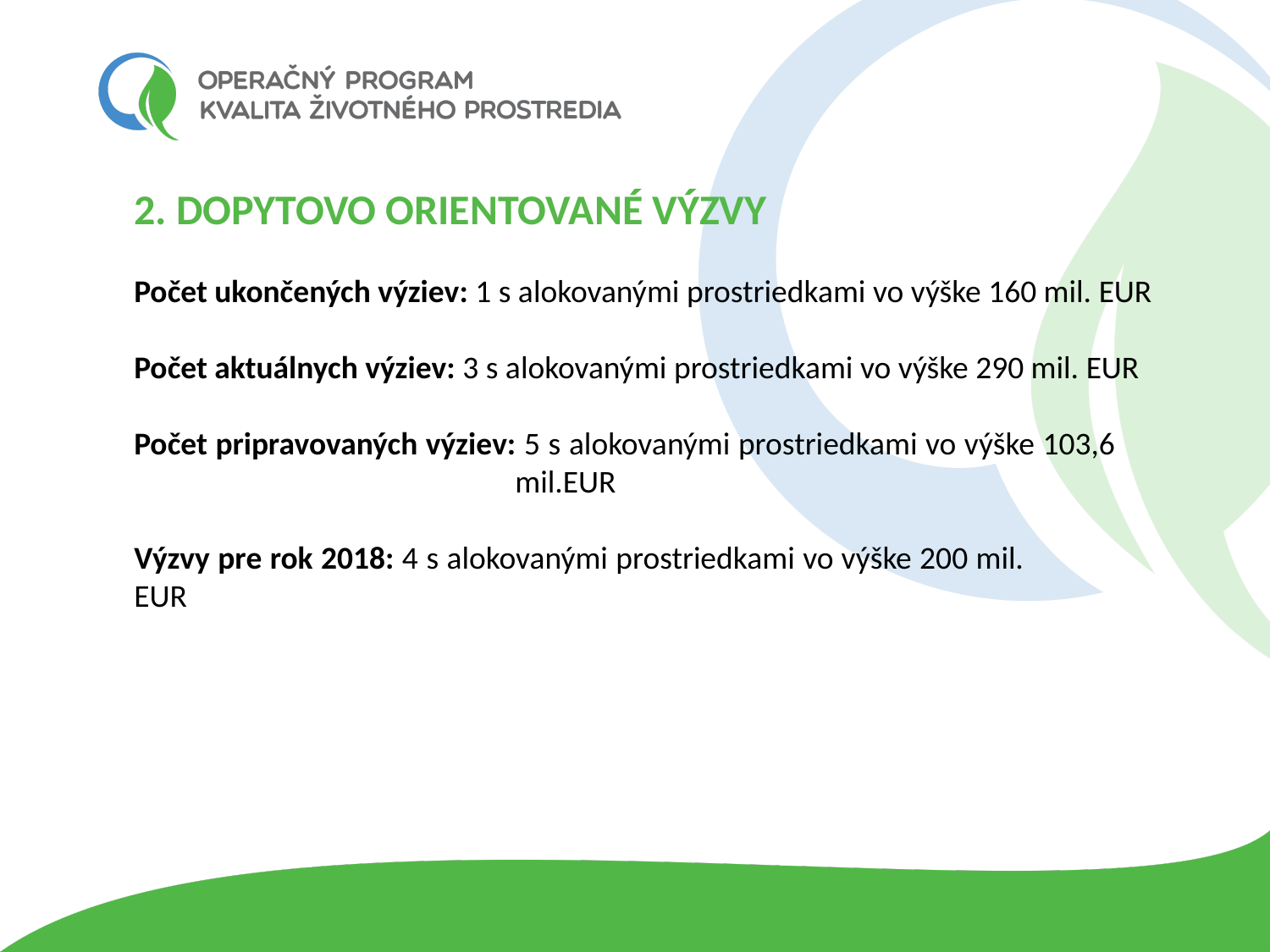

2. Dopytovo orientované výzvy

Počet ukončených výziev: 1 s alokovanými prostriedkami vo výške 160 mil. EUR

Počet aktuálnych výziev: 3 s alokovanými prostriedkami vo výške 290 mil. EUR

Počet pripravovaných výziev: 5 s alokovanými prostriedkami vo výške 103,6 				mil.EUR

Výzvy pre rok 2018: 4 s alokovanými prostriedkami vo výške 200 mil. 	EUR